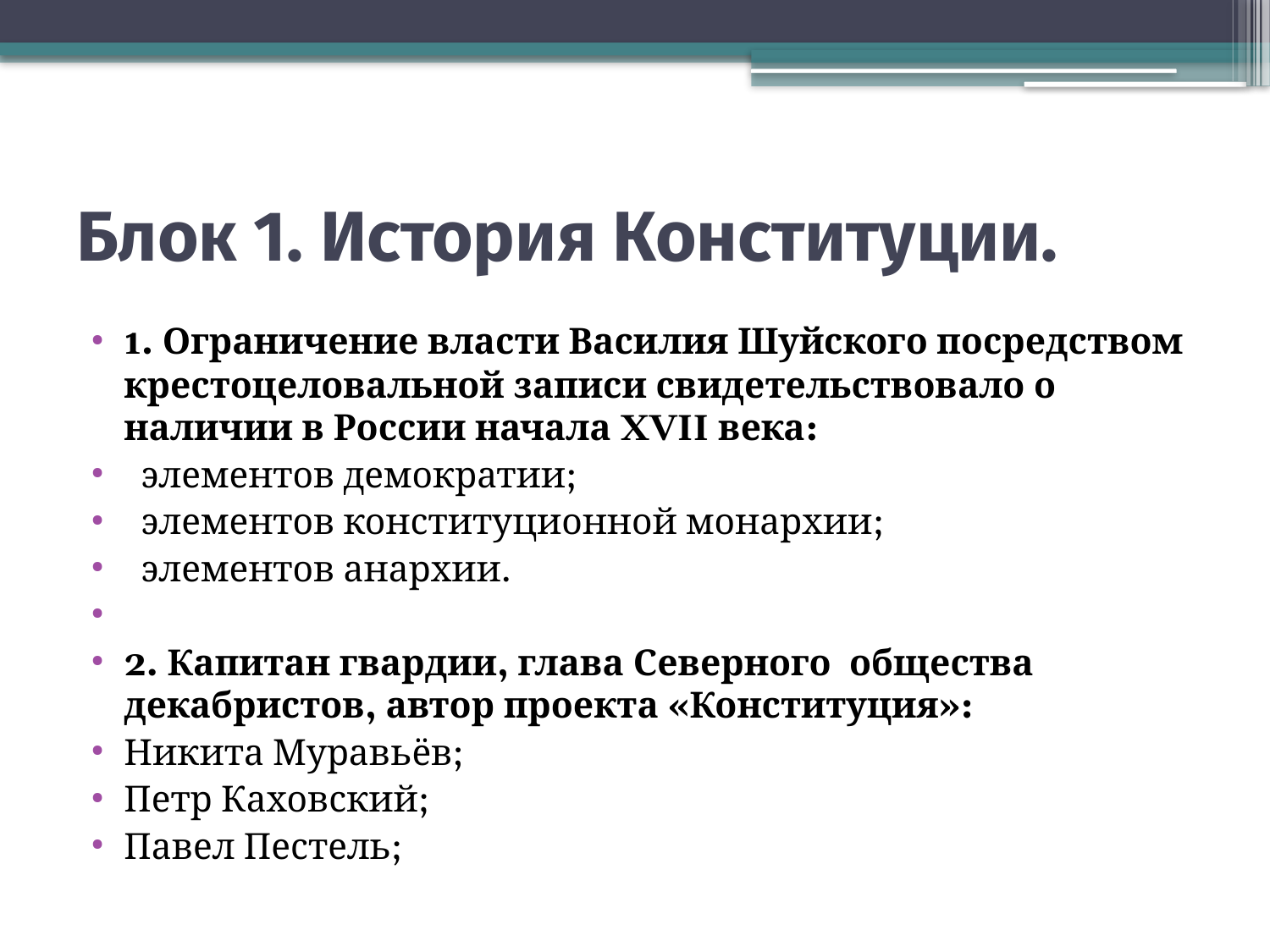

# Блок 1. История Конституции.
1. Ограничение власти Василия Шуйского посредством крестоцеловальной записи свидетельствовало о наличии в России начала XVII века:
  элементов демократии;
  элементов конституционной монархии;
  элементов анархии.

2. Капитан гвардии, глава Северного  общества декабристов, автор проекта «Конституция»:
Никита Муравьёв;
Петр Каховский;
Павел Пестель;